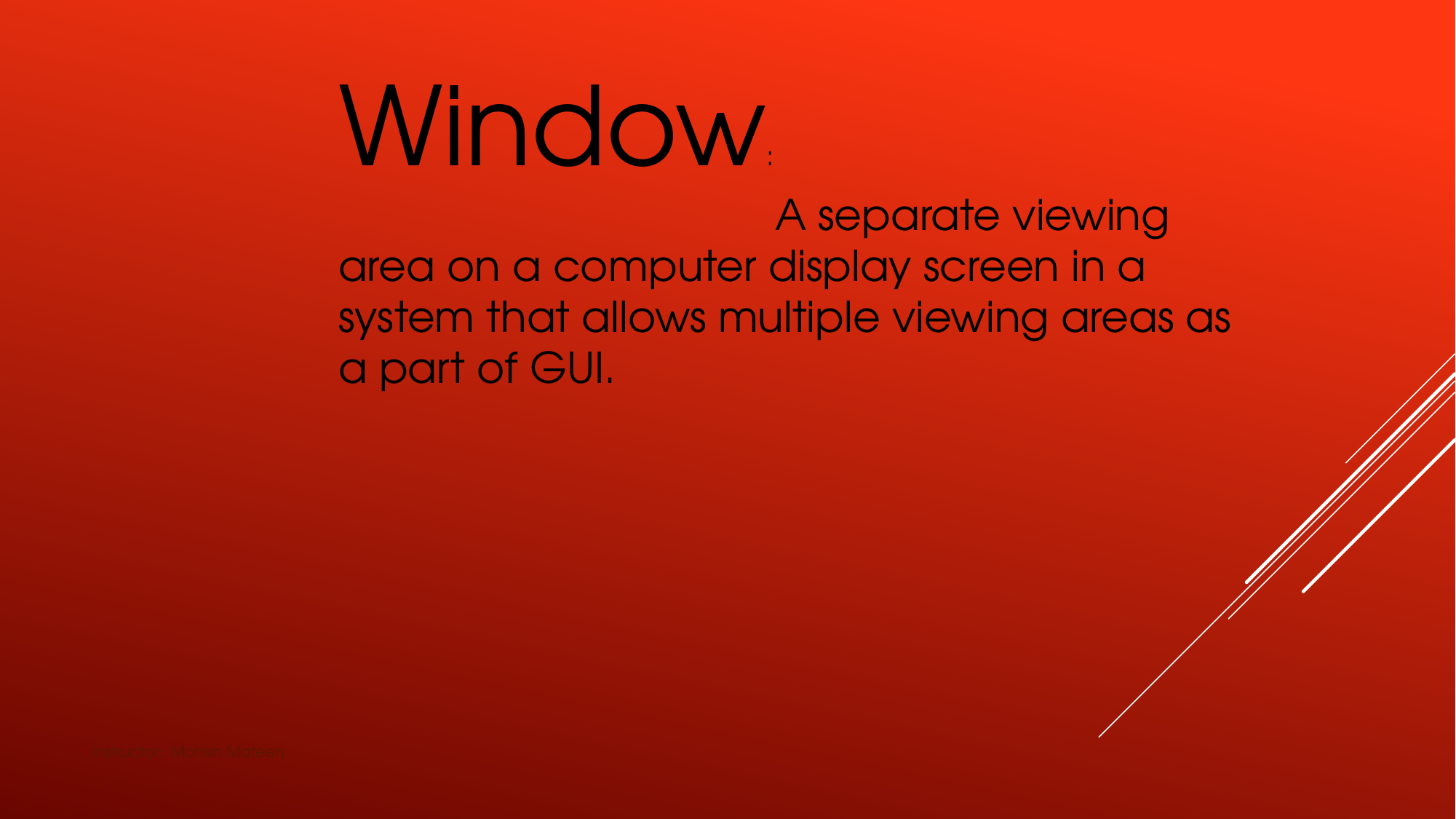

Window:
				A separate viewing area on a computer display screen in a system that allows multiple viewing areas as a part of GUI.

Instructor:  Mohsin Mateen